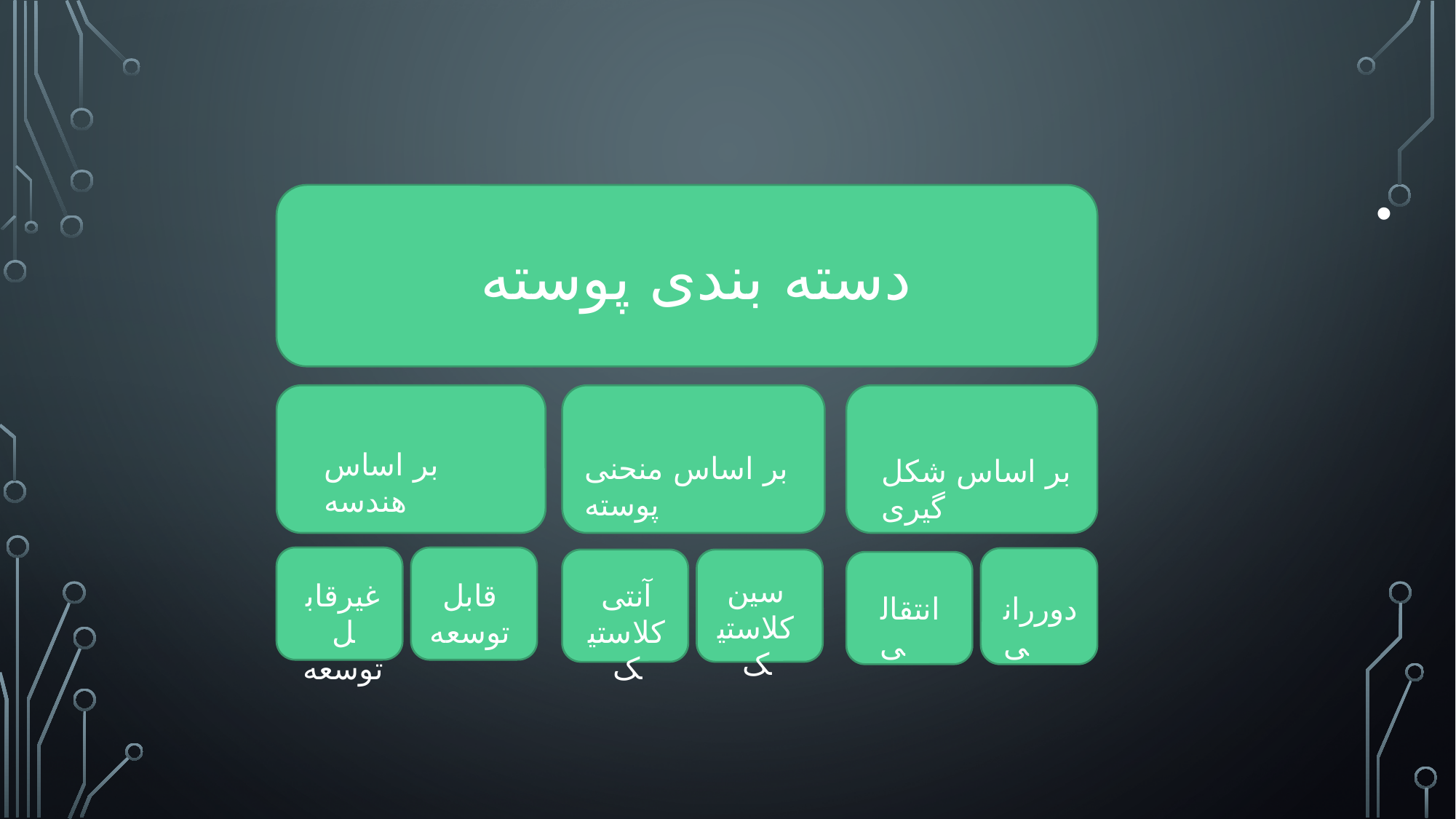

#

دسته بندی پوسته

بر اساس هندسه
بر اساس منحنی پوسته
بر اساس شکل گیری

سین کلاستیک
آنتی کلاستیک
قابل توسعه
غیرقابل توسعه
انتقالی
دوررانی